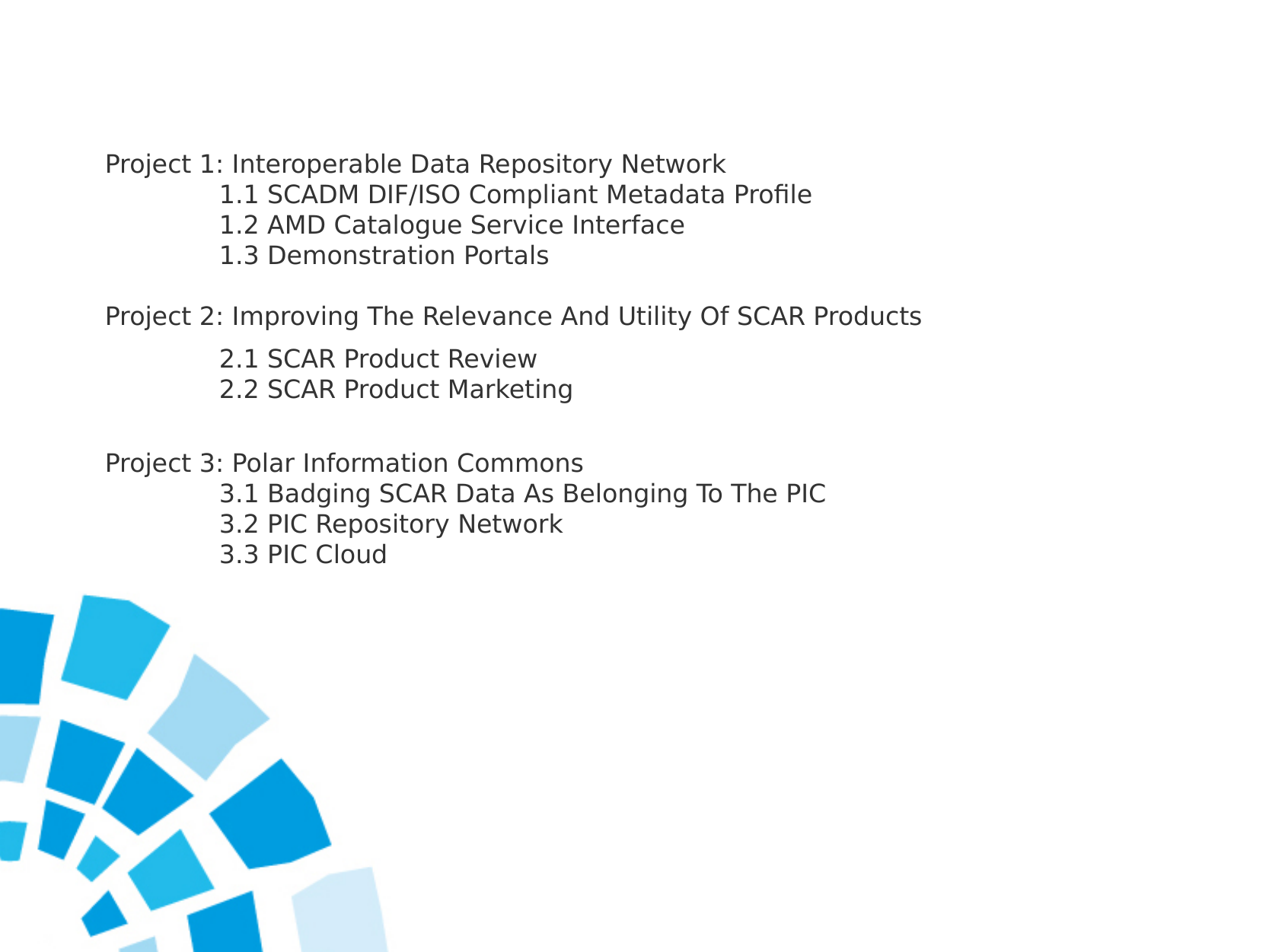

Project 1: Interoperable Data Repository Network
	1.1 SCADM DIF/ISO Compliant Metadata Profile
	1.2 AMD Catalogue Service Interface
	1.3 Demonstration Portals
Project 2: Improving The Relevance And Utility Of SCAR Products
	2.1 SCAR Product Review
	2.2 SCAR Product Marketing
Project 3: Polar Information Commons
	3.1 Badging SCAR Data As Belonging To The PIC
	3.2 PIC Repository Network
	3.3 PIC Cloud

#